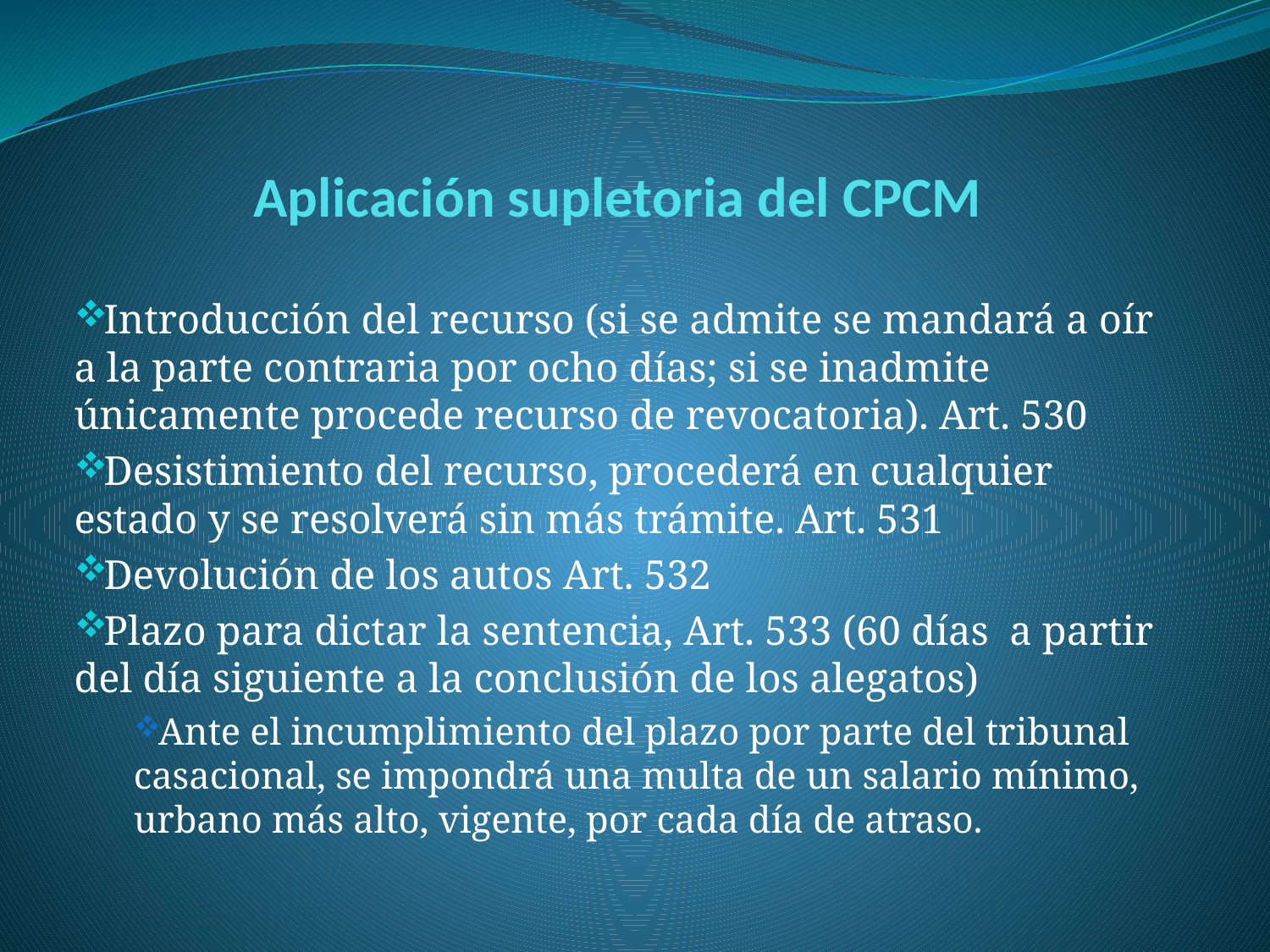

# Aplicación supletoria del CPCM
Introducción del recurso (si se admite se mandará a oír a la parte contraria por ocho días; si se inadmite únicamente procede recurso de revocatoria). Art. 530
Desistimiento del recurso, procederá en cualquier estado y se resolverá sin más trámite. Art. 531
Devolución de los autos Art. 532
Plazo para dictar la sentencia, Art. 533 (60 días  a partir del día siguiente a la conclusión de los alegatos)
Ante el incumplimiento del plazo por parte del tribunal casacional, se impondrá una multa de un salario mínimo, urbano más alto, vigente, por cada día de atraso.